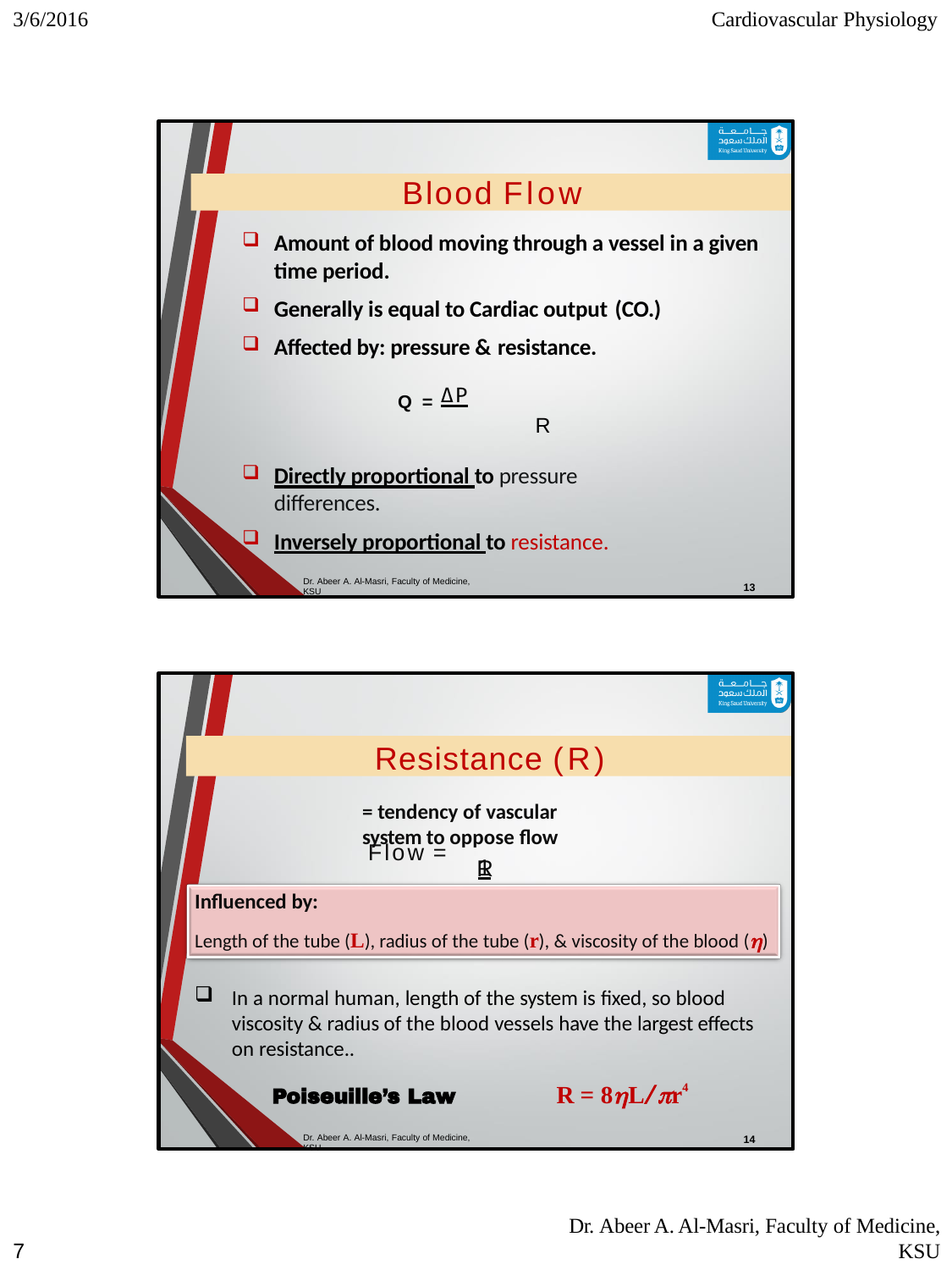

3/6/2016
Cardiovascular Physiology

Blood Flow
Amount of blood moving through a vessel in a given  time period.
Generally is equal to Cardiac output (CO.)
Affected by: pressure & resistance.
Q  = ∆P
R

Directly proportional to pressure differences.
Inversely proportional to resistance.

Dr. Abeer A. Al-Masri, Faculty of Medicine, KSU
13

Resistance (R)
= tendency of vascular system to oppose flow
1
Flow =
R

Influenced by:
Length of the tube (L), radius of the tube (r), & viscosity of the blood (η)

In a normal human, length of the system is fixed, so blood  viscosity & radius of the blood vessels have the largest effects  on resistance..

R = 8ηL/ πr4
Poiseuille’s Law
Dr. Abeer A. Al-Masri, Faculty of Medicine, KSU
14
Dr. Abeer A. Al-Masri, Faculty of Medicine,
KSU
7